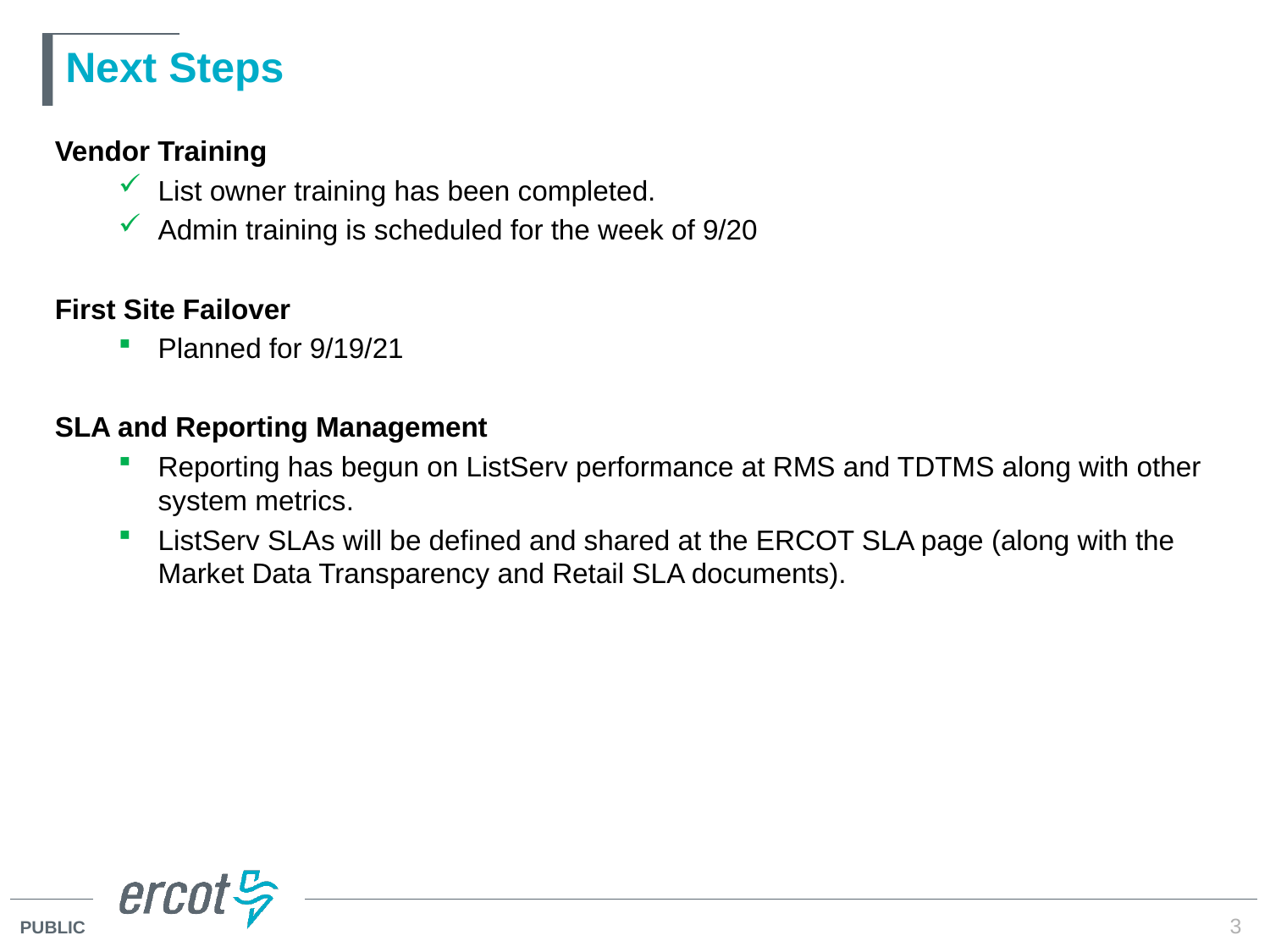

# Next Steps
Vendor Training
List owner training has been completed.
Admin training is scheduled for the week of 9/20

First Site Failover
Planned for 9/19/21

SLA and Reporting Management
Reporting has begun on ListServ performance at RMS and TDTMS along with other system metrics.
ListServ SLAs will be defined and shared at the ERCOT SLA page (along with the Market Data Transparency and Retail SLA documents).

3